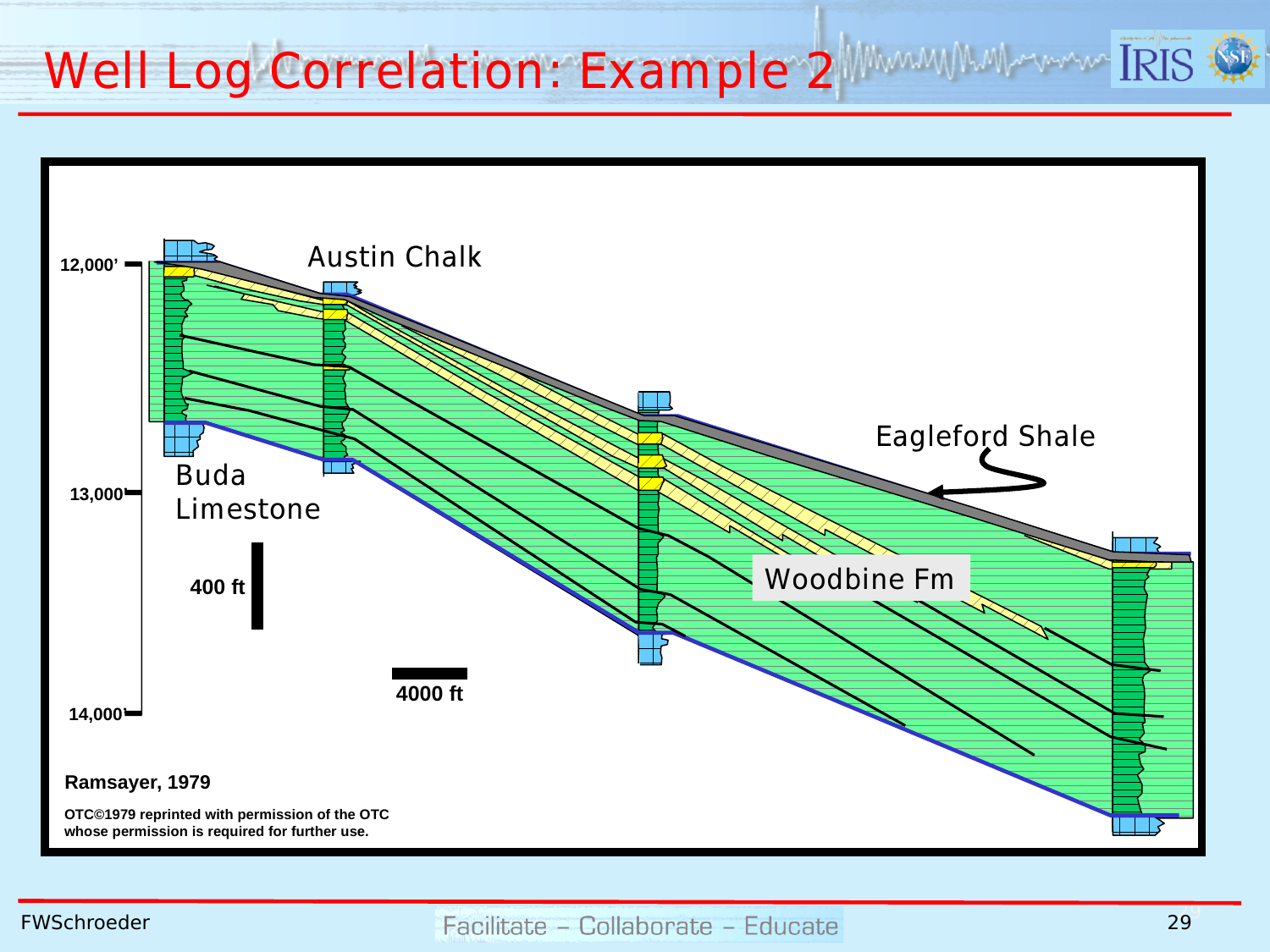

# Well Log Correlation: Example 2

Austin Chalk

12,000’

Eagleford Shale

Buda
Limestone

13,000’

Woodbine Fm

400 ft

4000 ft
14,000’

Ramsayer, 1979
OTC©1979 reprinted with permission of the OTC whose permission is required for further use.